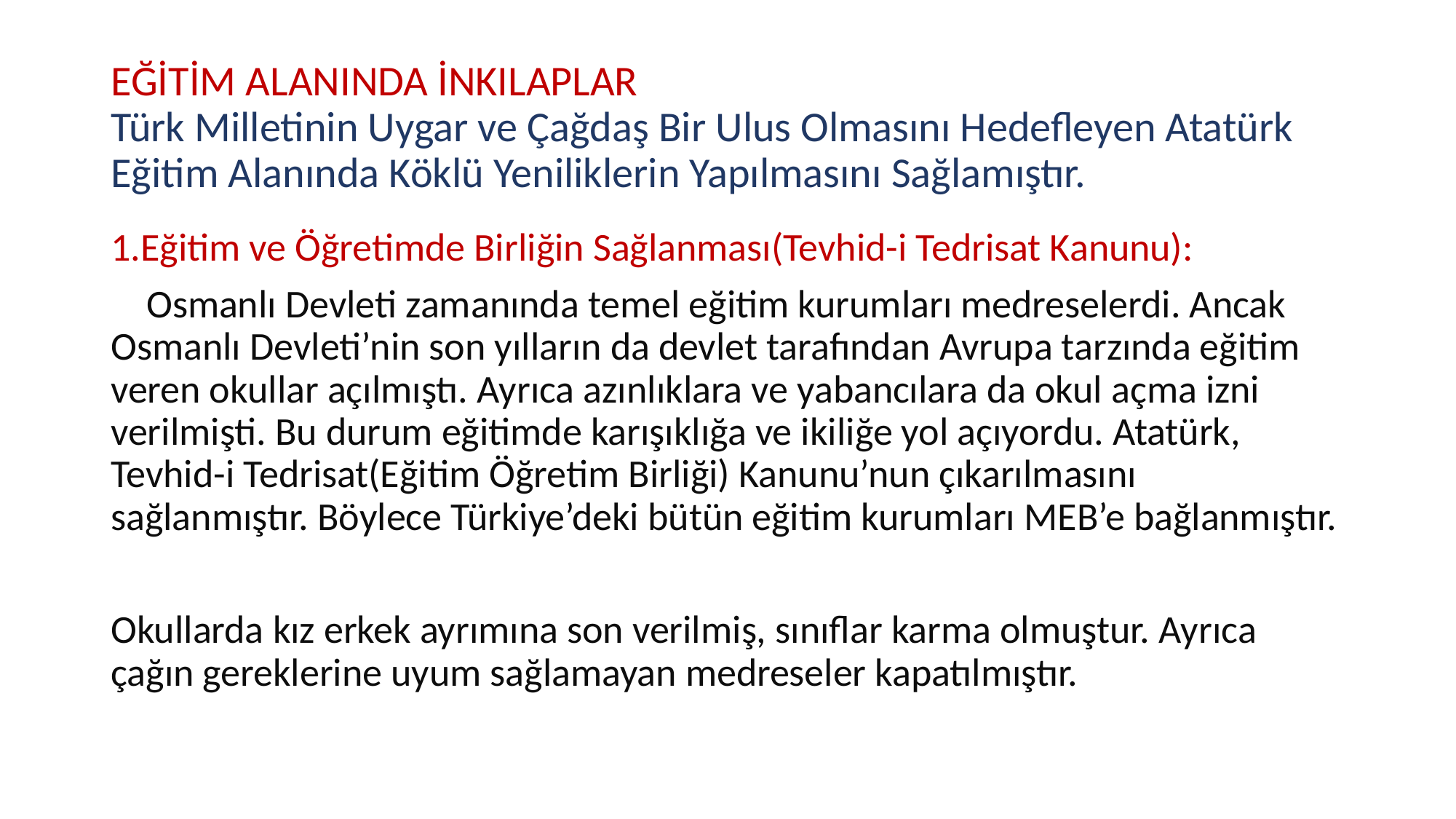

# EĞİTİM ALANINDA İNKILAPLAR Türk Milletinin Uygar ve Çağdaş Bir Ulus Olmasını Hedefleyen Atatürk Eğitim Alanında Köklü Yeniliklerin Yapılmasını Sağlamıştır.
1.Eğitim ve Öğretimde Birliğin Sağlanması(Tevhid-i Tedrisat Kanunu):
    Osmanlı Devleti zamanında temel eğitim kurumları medreselerdi. Ancak Osmanlı Devleti’nin son yılların da devlet tarafından Avrupa tarzında eğitim veren okullar açılmıştı. Ayrıca azınlıklara ve yabancılara da okul açma izni verilmişti. Bu durum eğitimde karışıklığa ve ikiliğe yol açıyordu. Atatürk, Tevhid-i Tedrisat(Eğitim Öğretim Birliği) Kanunu’nun çıkarılmasını sağlanmıştır. Böylece Türkiye’deki bütün eğitim kurumları MEB’e bağlanmıştır.

Okullarda kız erkek ayrımına son verilmiş, sınıflar karma olmuştur. Ayrıca çağın gereklerine uyum sağlamayan medreseler kapatılmıştır.